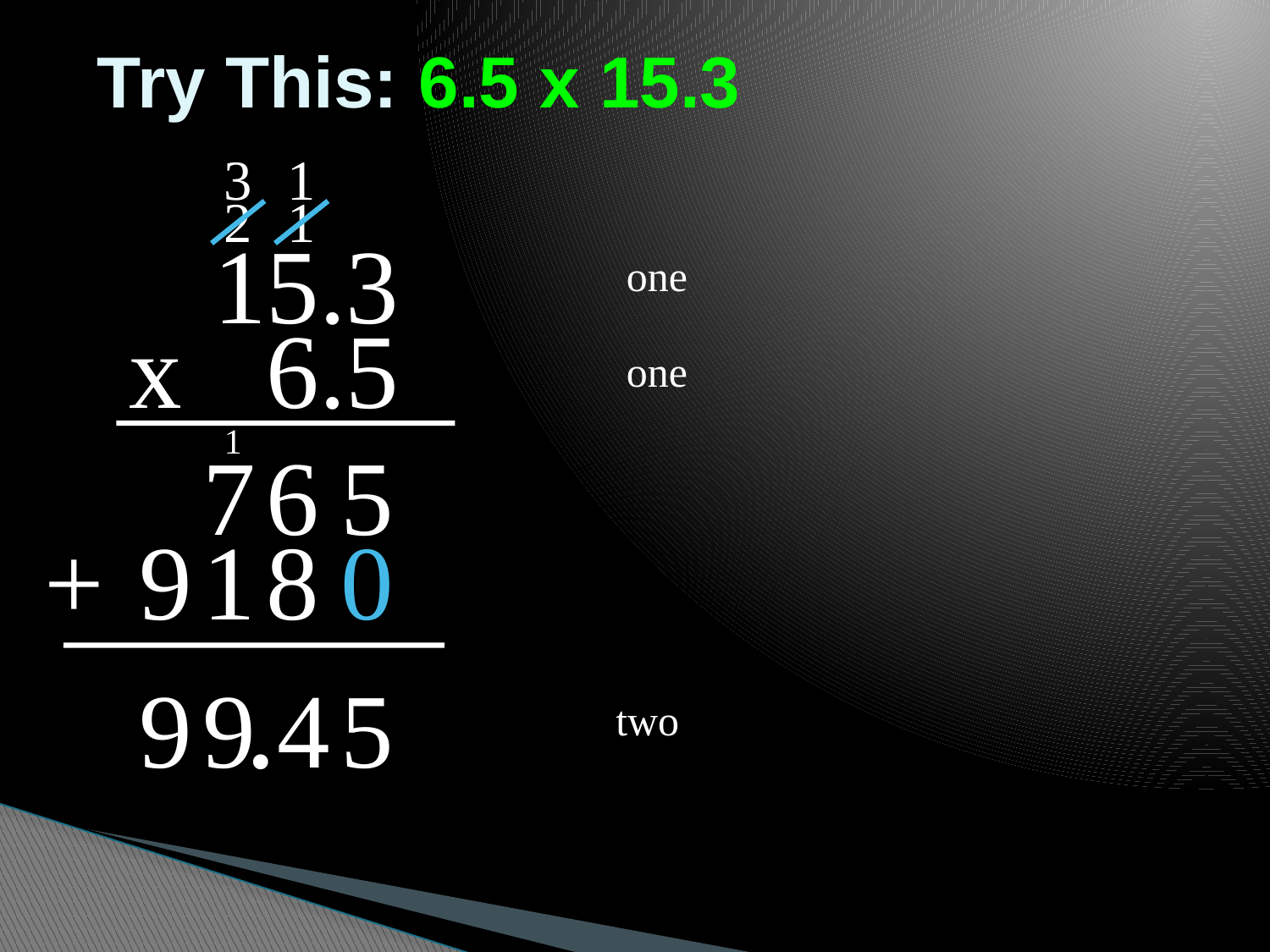

# Try This: 6.5 x 15.3
3
1
2
1

15.3
one
x
6.5
one
1

7
6
5
+
9
1
8
0
.

9
9
4
5
two